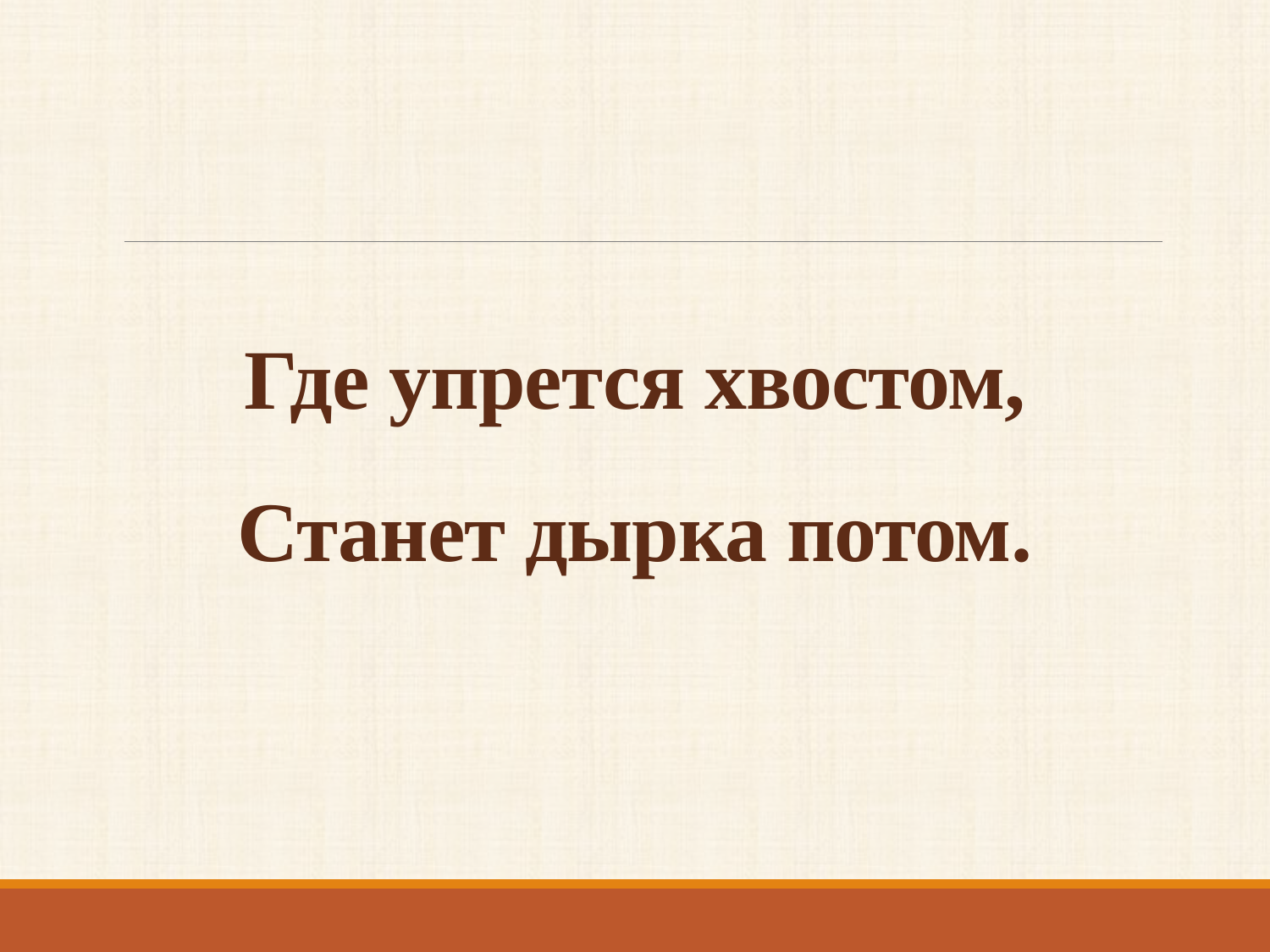

# Где упрется хвостом, Станет дырка потом.